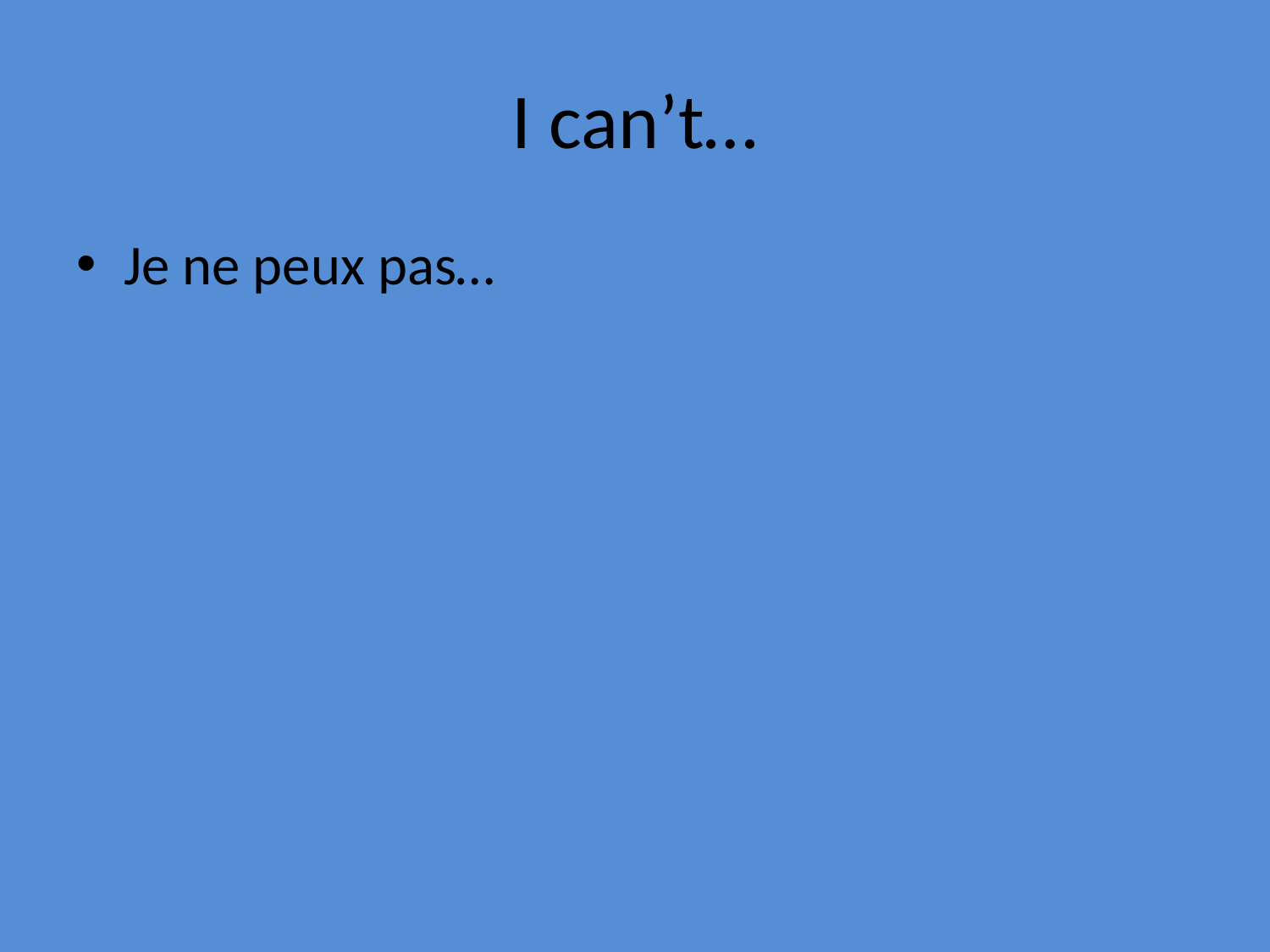

# I can’t…
Je ne peux pas…